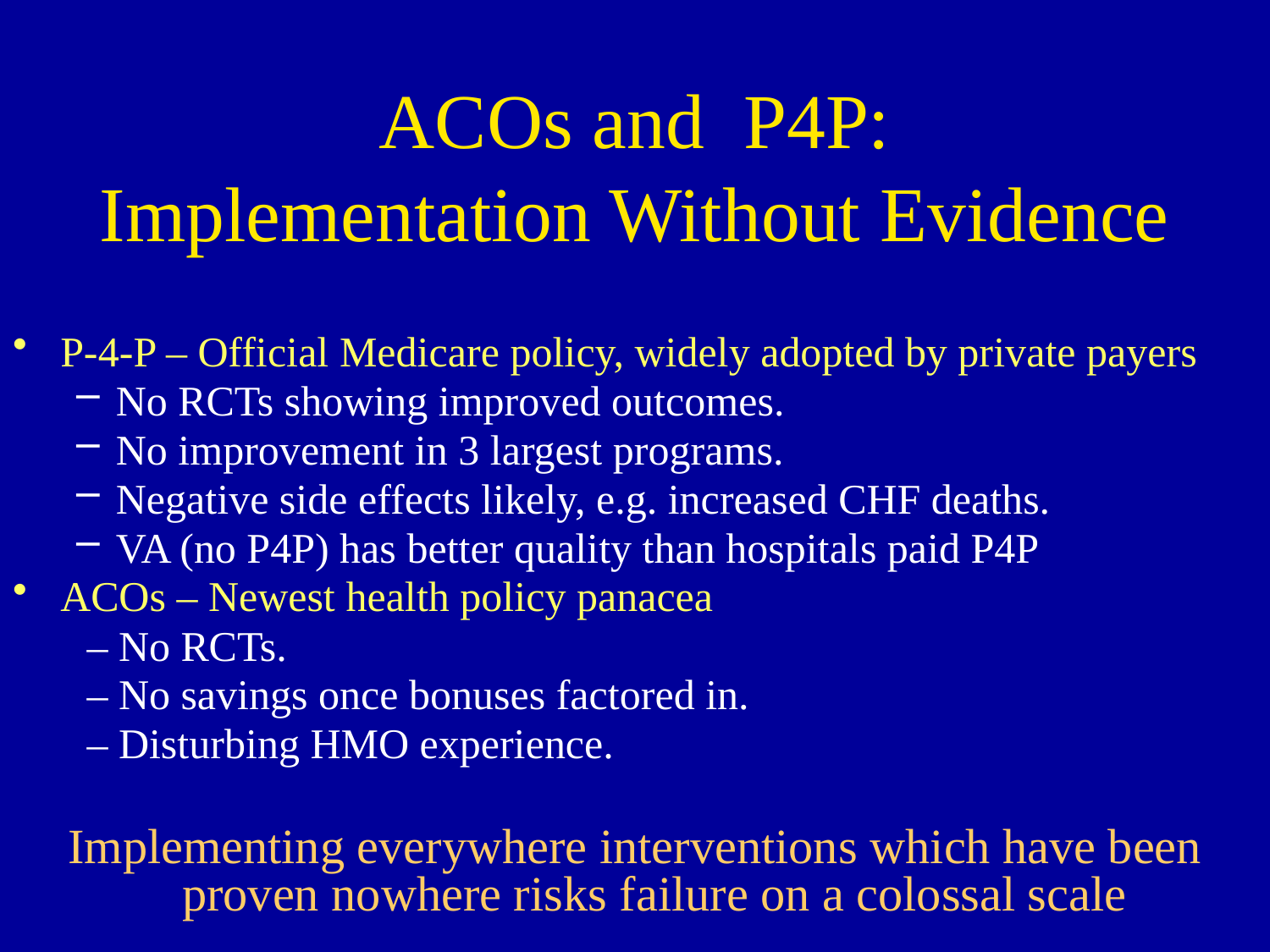

ACOs and  P4P:
Implementation Without Evidence
P-4-P – Official Medicare policy, widely adopted by private payers
No RCTs showing improved outcomes.
No improvement in 3 largest programs.
Negative side effects likely, e.g. increased CHF deaths.
VA (no P4P) has better quality than hospitals paid P4P
ACOs – Newest health policy panacea
       – No RCTs.
       – No savings once bonuses factored in.
       – Disturbing HMO experience.

Implementing everywhere interventions which have been proven nowhere risks failure on a colossal scale